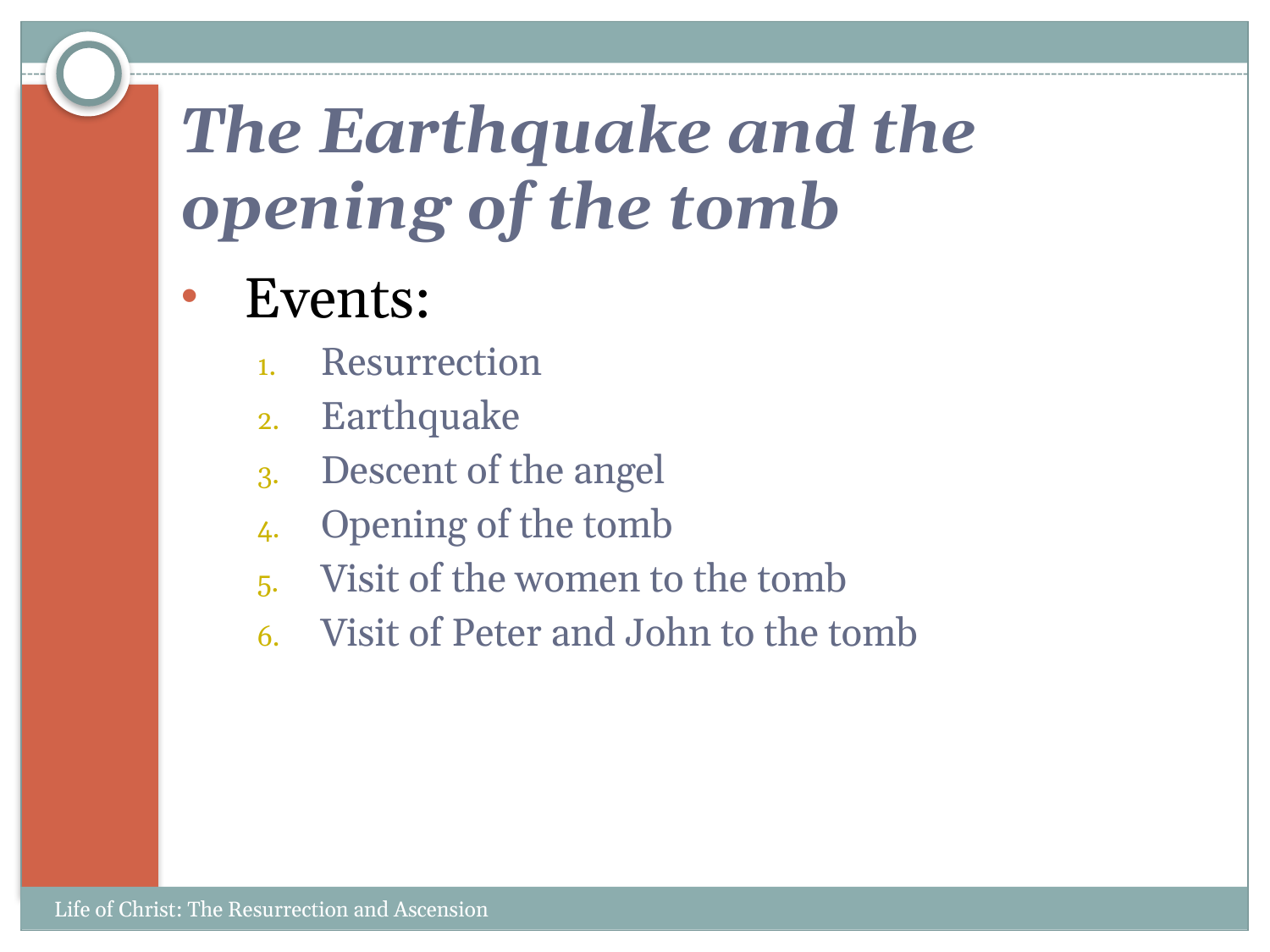

# The Earthquake and the opening of the tomb
Events:
Resurrection
Earthquake
Descent of the angel
Opening of the tomb
Visit of the women to the tomb
Visit of Peter and John to the tomb
Life of Christ: The Resurrection and Ascension